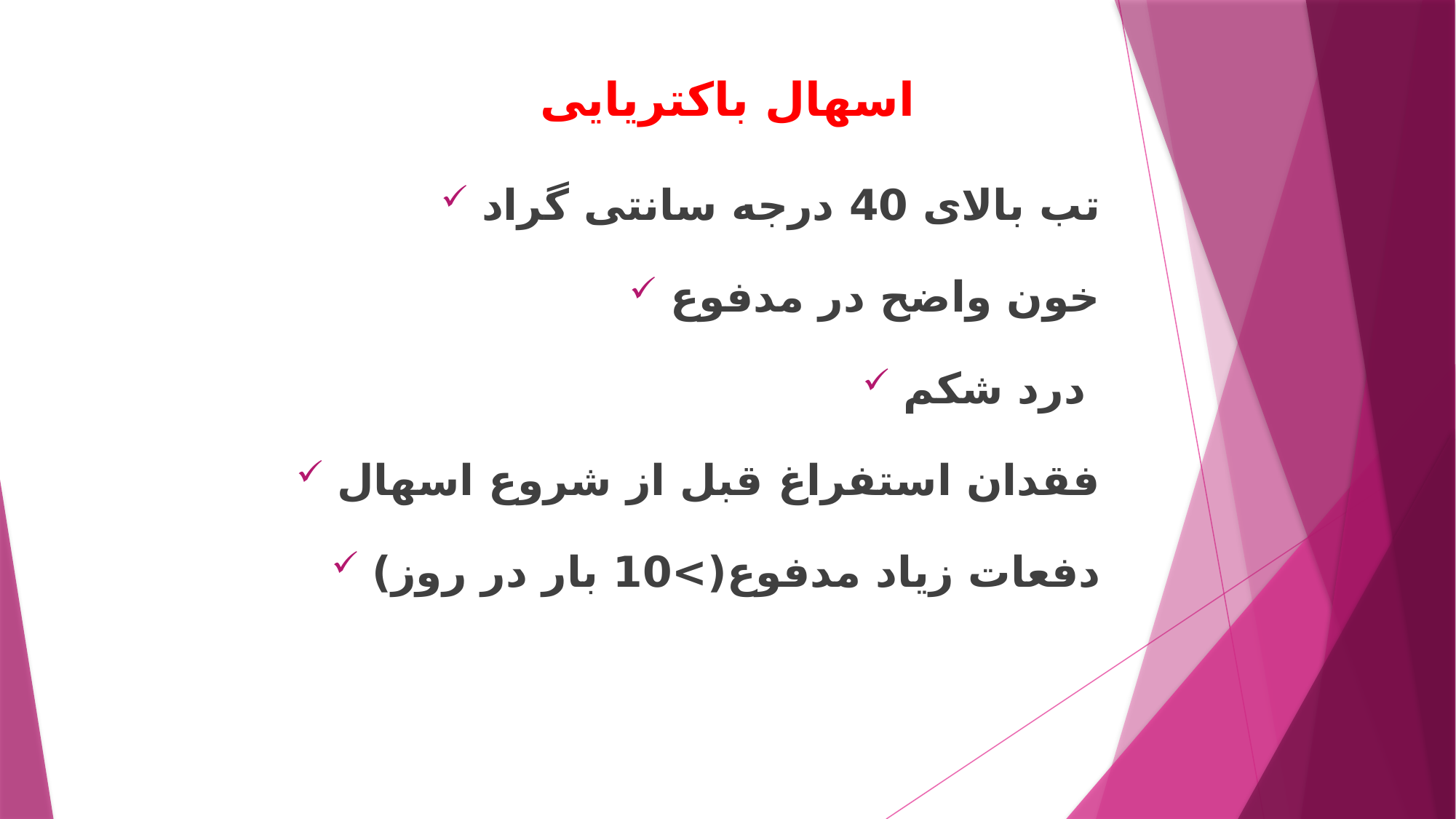

# اسهال باکتریایی
تب بالای 40 درجه سانتی گراد
خون واضح در مدفوع
درد شکم
فقدان استفراغ قبل از شروع اسهال
دفعات زیاد مدفوع(>10 بار در روز)